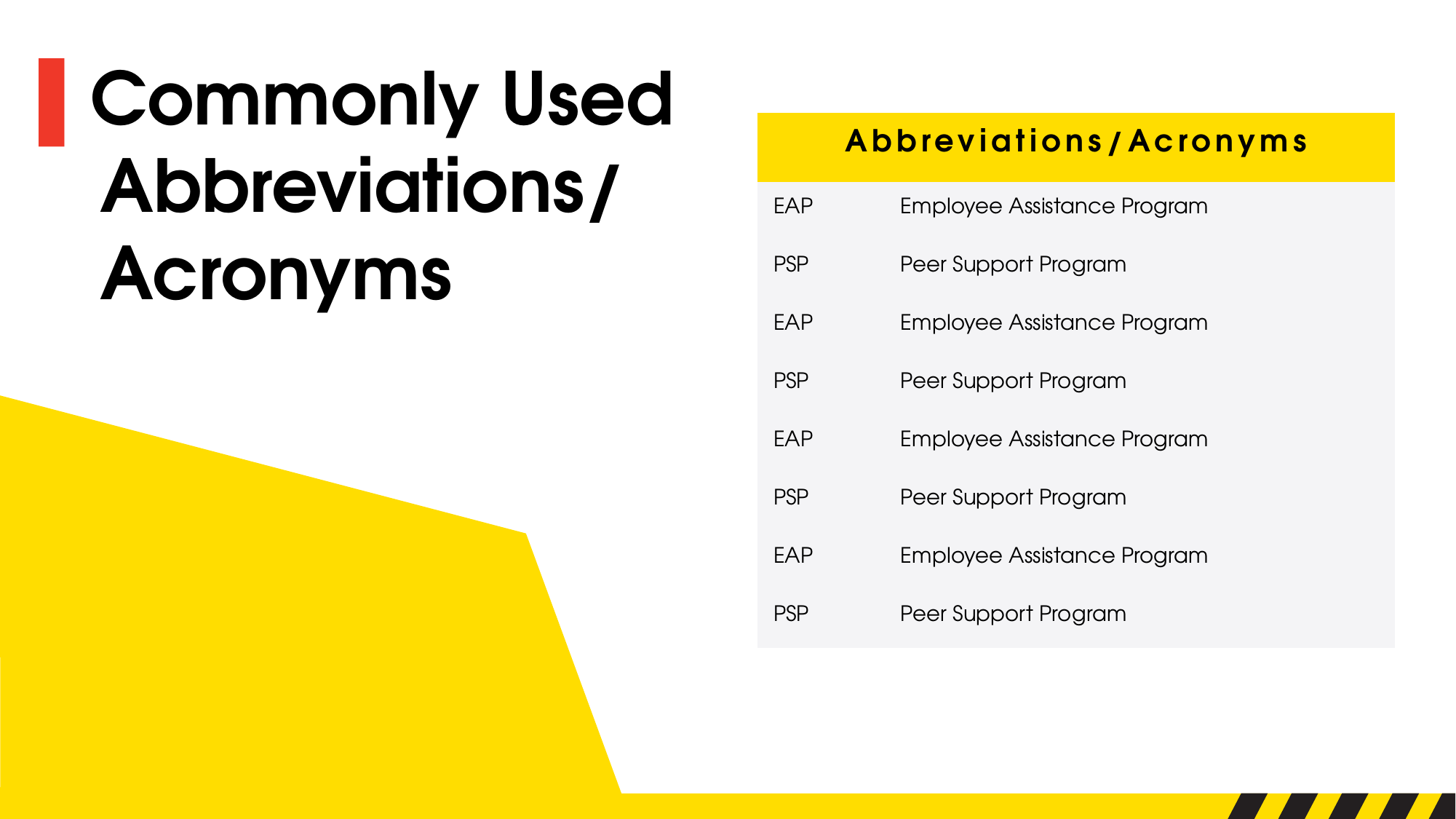

▌Commonly Used
   Abbreviations/
   Acronyms

| Abbreviations/Acronyms |  |
| --- | --- |
| EAP | Employee Assistance Program |
| PSP | Peer Support Program |
| EAP | Employee Assistance Program |
| PSP | Peer Support Program |
| EAP | Employee Assistance Program |
| PSP | Peer Support Program |
| EAP | Employee Assistance Program |
| PSP | Peer Support Program |